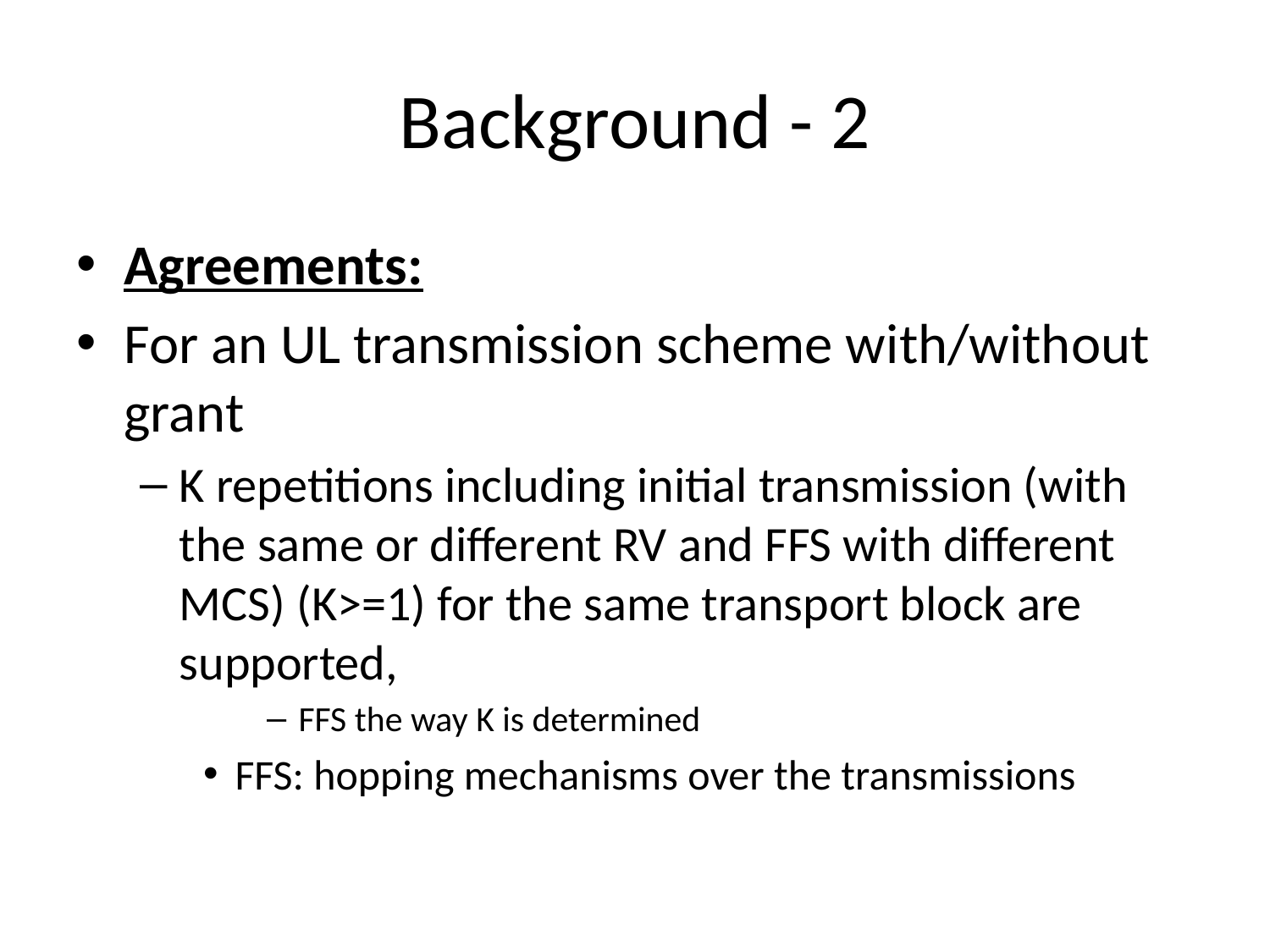

# Background - 2
Agreements:
For an UL transmission scheme with/without grant
K repetitions including initial transmission (with the same or different RV and FFS with different MCS) (K>=1) for the same transport block are supported,
FFS the way K is determined
FFS: hopping mechanisms over the transmissions